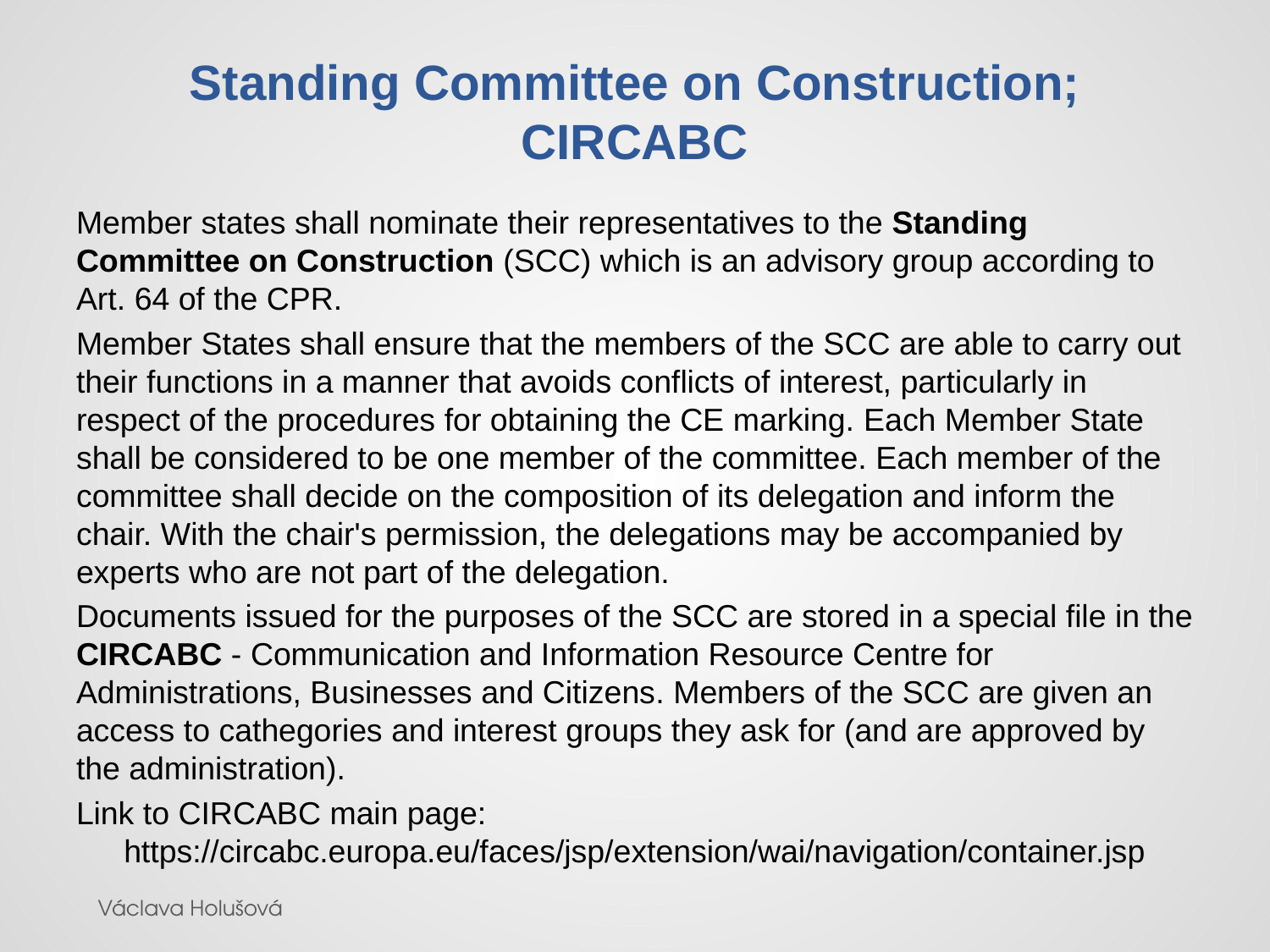

# Standing Committee on Construction; CIRCABC
Member states shall nominate their representatives to the Standing Committee on Construction (SCC) which is an advisory group according to Art. 64 of the CPR.
Member States shall ensure that the members of the SCC are able to carry out their functions in a manner that avoids conflicts of interest, particularly in respect of the procedures for obtaining the CE marking. Each Member State shall be considered to be one member of the committee. Each member of the committee shall decide on the composition of its delegation and inform the chair. With the chair's permission, the delegations may be accompanied by experts who are not part of the delegation.
Documents issued for the purposes of the SCC are stored in a special file in the CIRCABC - Communication and Information Resource Centre for Administrations, Businesses and Citizens. Members of the SCC are given an access to cathegories and interest groups they ask for (and are approved by the administration).
Link to CIRCABC main page: https://circabc.europa.eu/faces/jsp/extension/wai/navigation/container.jsp
Václava Holušová